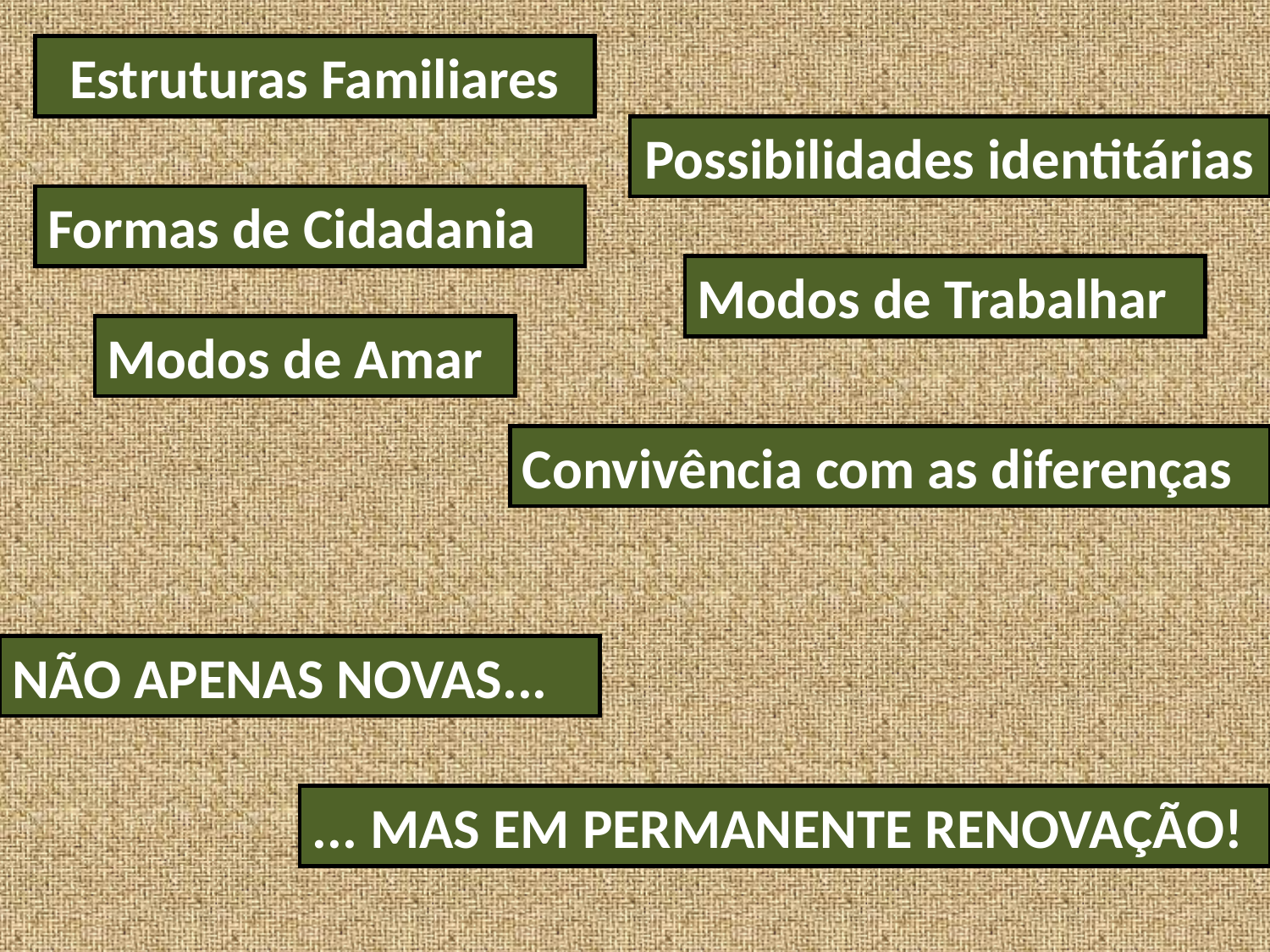

Estruturas Familiares
Possibilidades identitárias
Formas de Cidadania
Modos de Trabalhar
Modos de Amar
Convivência com as diferenças
NÃO APENAS NOVAS...
... MAS EM PERMANENTE RENOVAÇÃO!